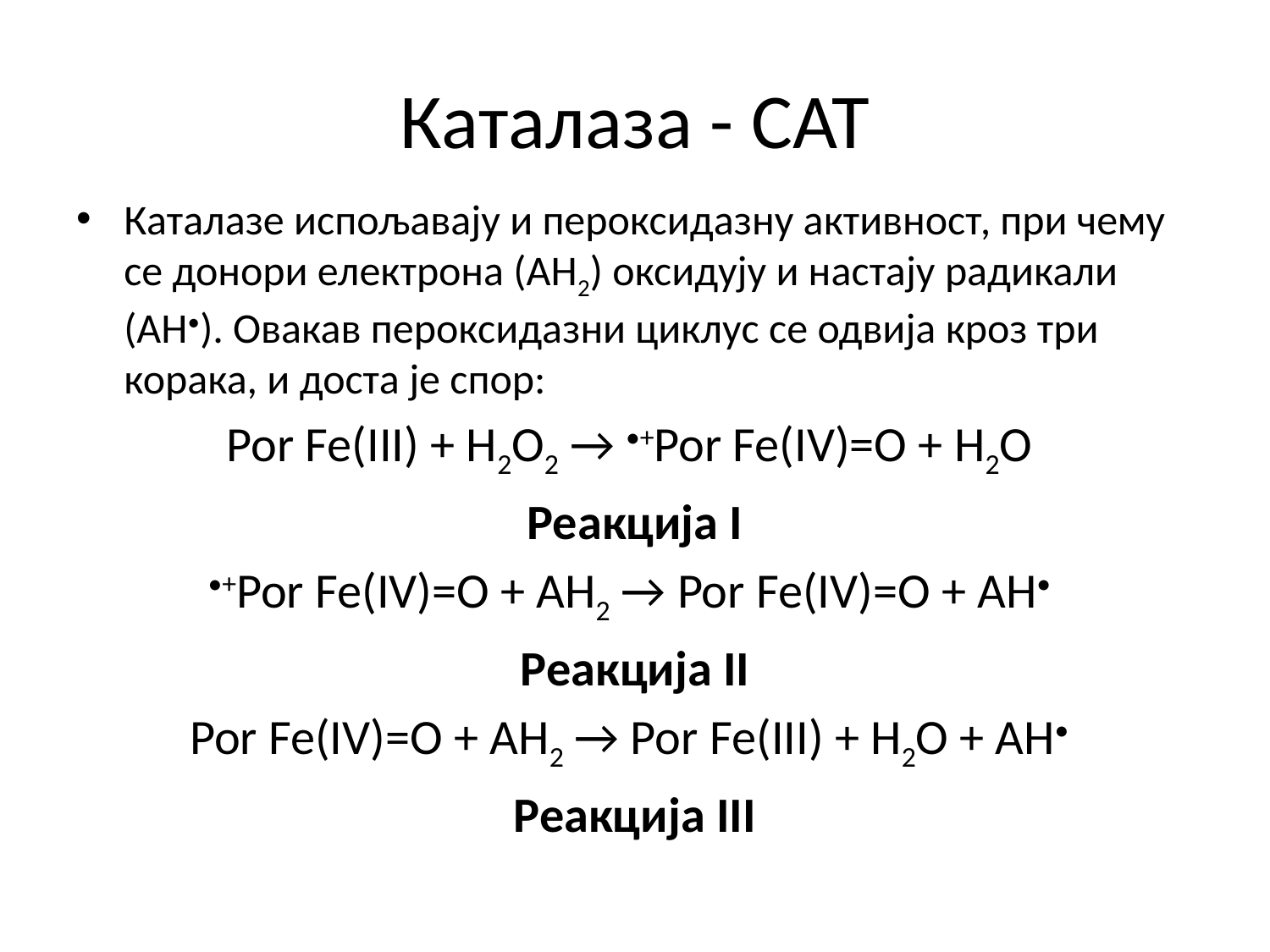

# Каталаза - CAT
Каталазе испољавају и пероксидазну активност, при чему се донори електрона (АН2) оксидују и настају радикали (АН•). Овакав пероксидазни циклус се одвија кроз три корака, и доста је спор:
Por Fe(III) + H2O2 → •+Por Fe(IV)=O + H2O
Реакција I
•+Por Fe(IV)=O + АH2 → Por Fe(IV)=O + АН•
Реакција II
Por Fe(IV)=O + АH2 → Por Fe(III) + H2O + АН•
Реакција III